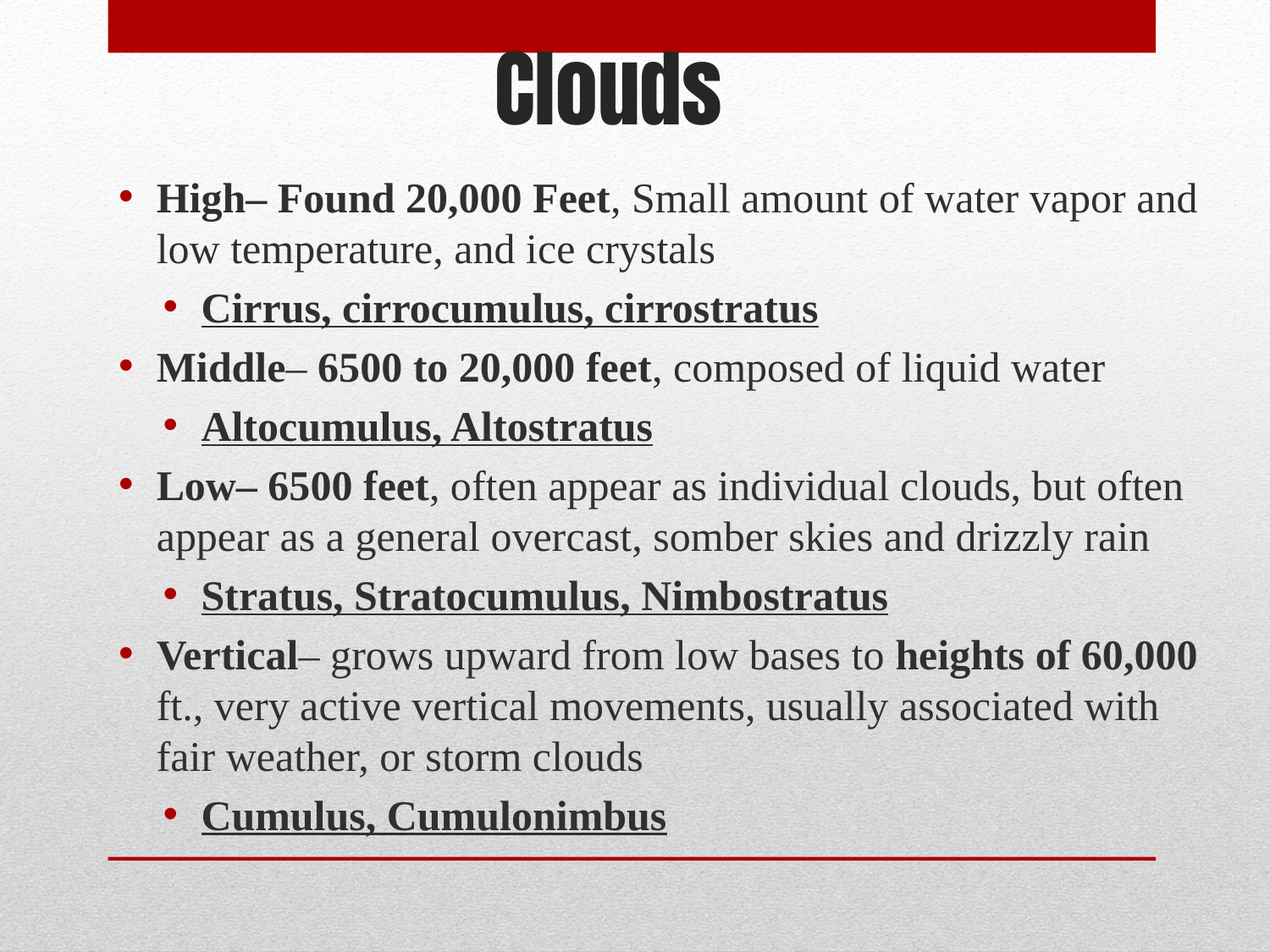

Clouds
High– Found 20,000 Feet, Small amount of water vapor and low temperature, and ice crystals
Cirrus, cirrocumulus, cirrostratus
Middle– 6500 to 20,000 feet, composed of liquid water
Altocumulus, Altostratus
Low– 6500 feet, often appear as individual clouds, but often appear as a general overcast, somber skies and drizzly rain
Stratus, Stratocumulus, Nimbostratus
Vertical– grows upward from low bases to heights of 60,000 ft., very active vertical movements, usually associated with fair weather, or storm clouds
Cumulus, Cumulonimbus